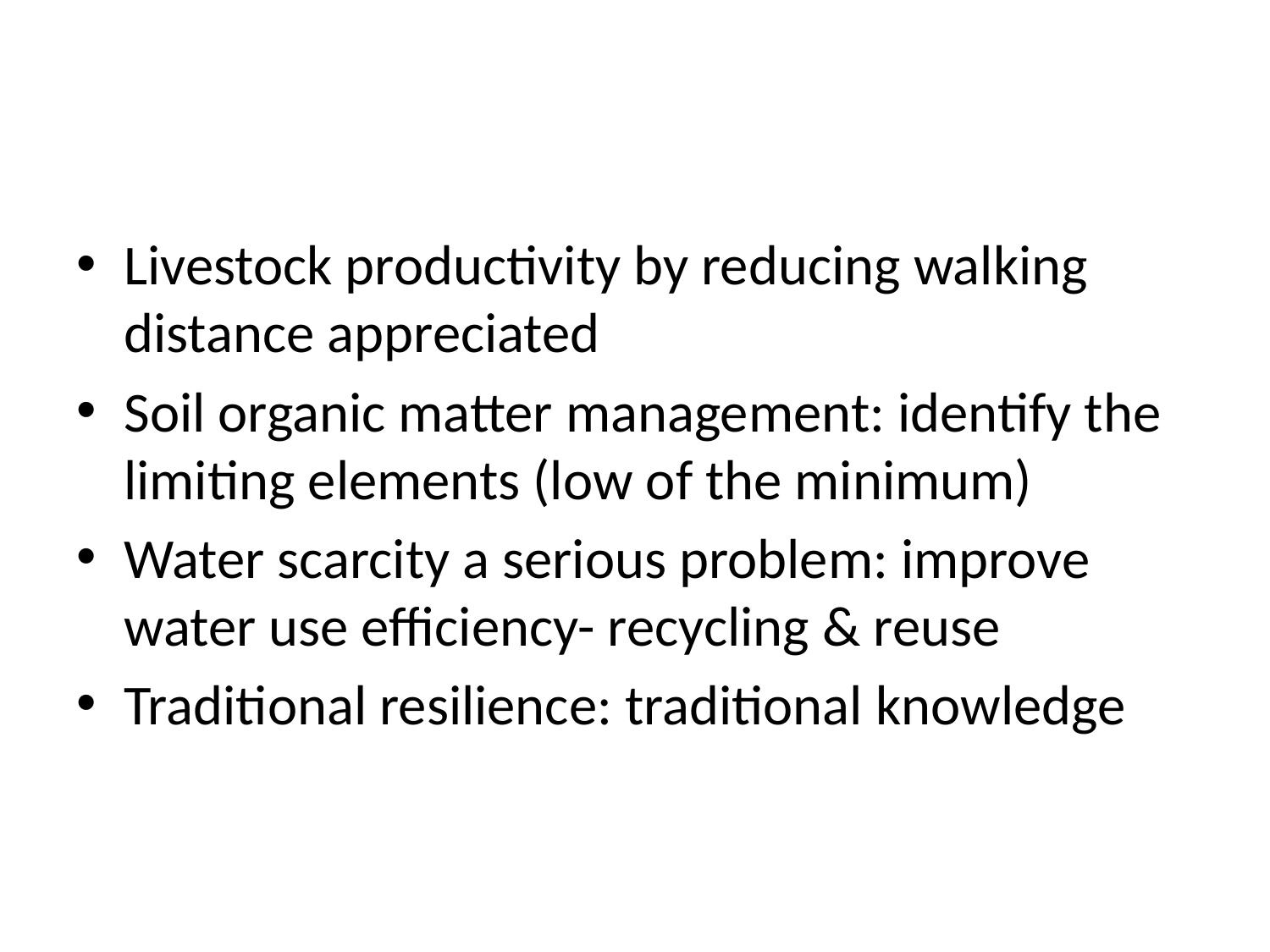

#
Livestock productivity by reducing walking distance appreciated
Soil organic matter management: identify the limiting elements (low of the minimum)
Water scarcity a serious problem: improve water use efficiency- recycling & reuse
Traditional resilience: traditional knowledge